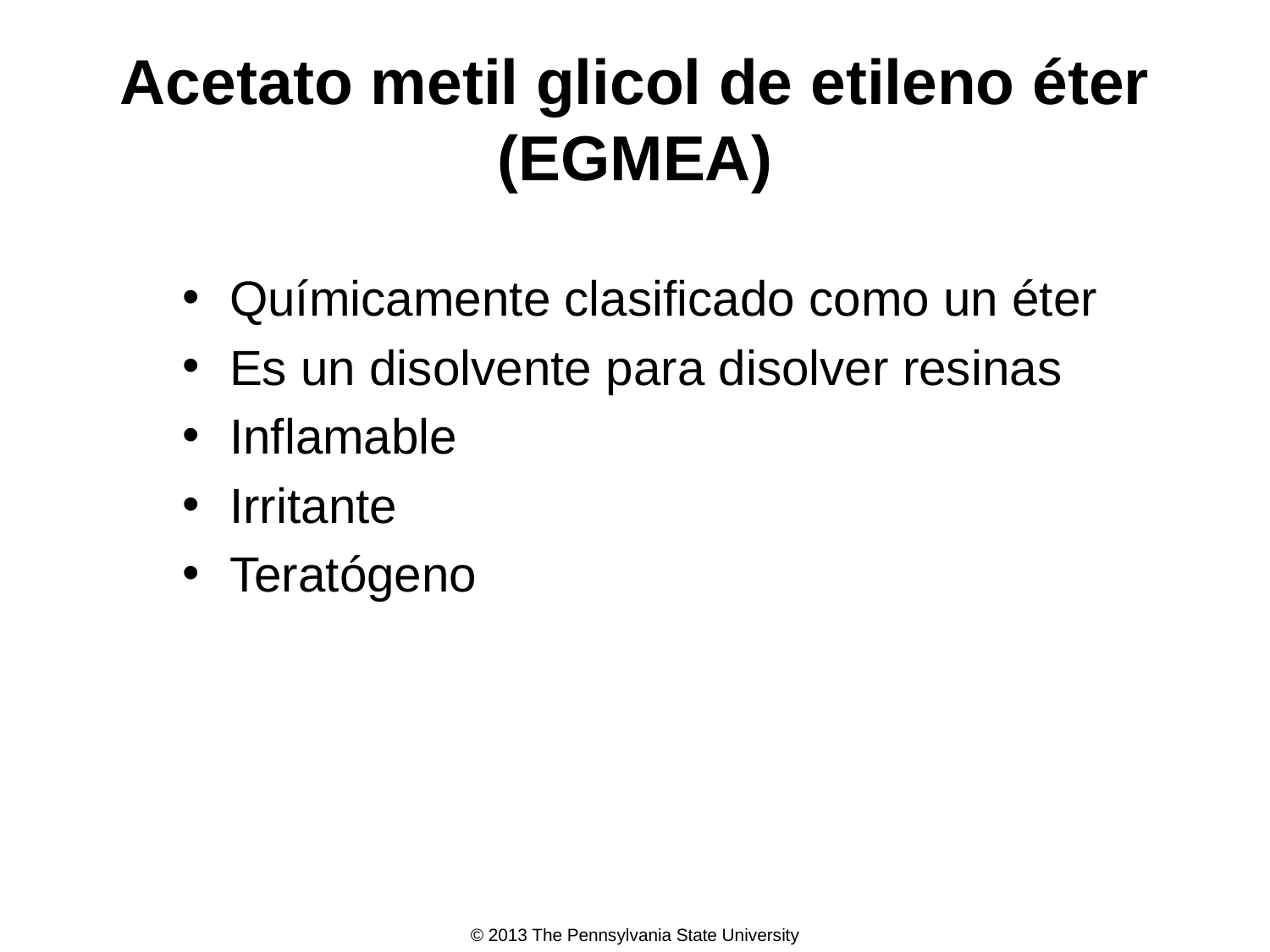

# Acetato metil glicol de etileno éter (EGMEA)
Químicamente clasificado como un éter
Es un disolvente para disolver resinas
Inflamable
Irritante
Teratógeno